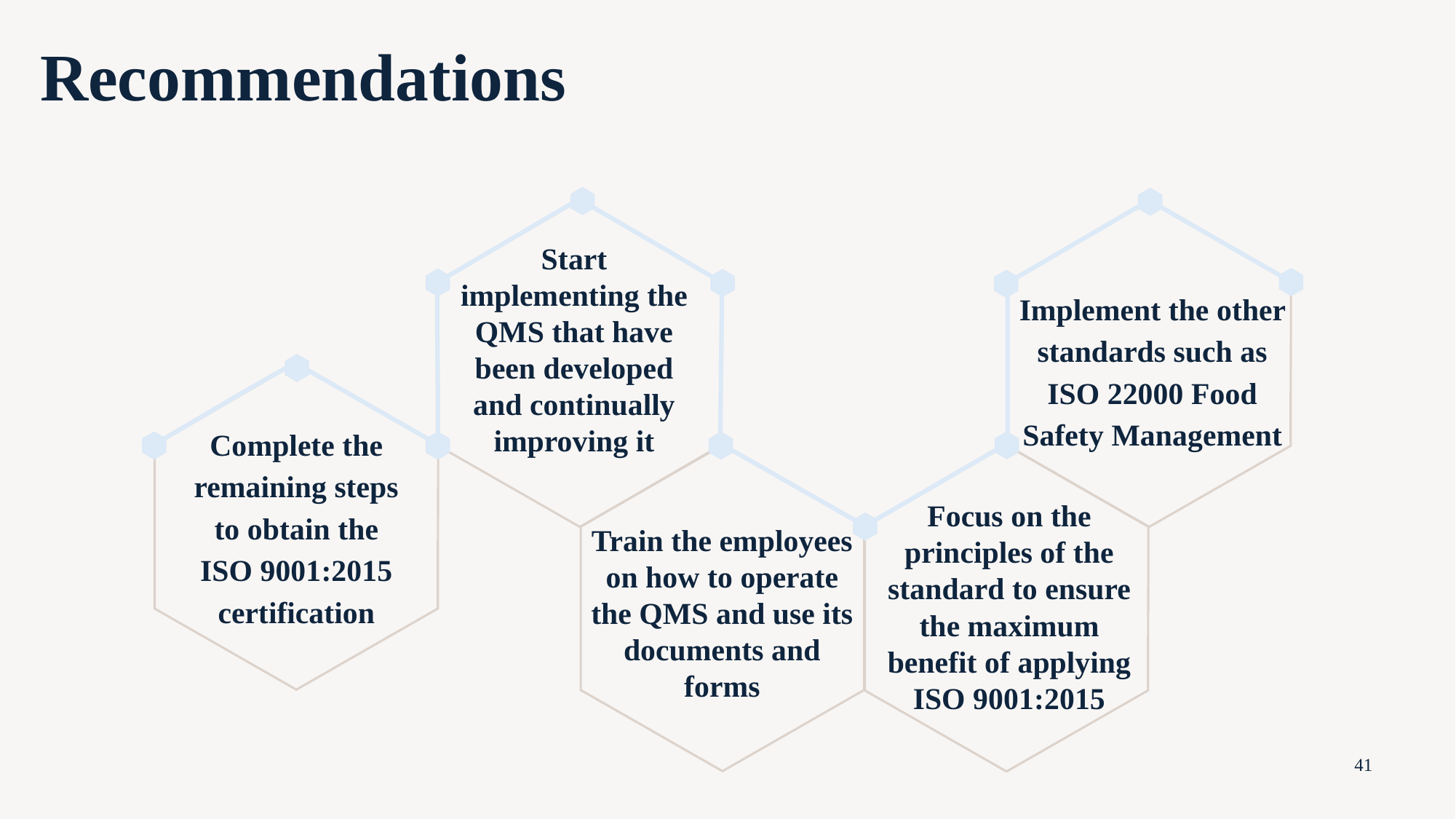

# Recommendations
Implement the other standards such as ISO 22000 Food Safety Management

Start implementing the QMS that have been developed and continually improving it
Complete the remaining steps to obtain the ISO 9001:2015 certification
Focus on the principles of the standard to ensure the maximum benefit of applying ISO 9001:2015

Train the employees on how to operate the QMS and use its documents and forms

41